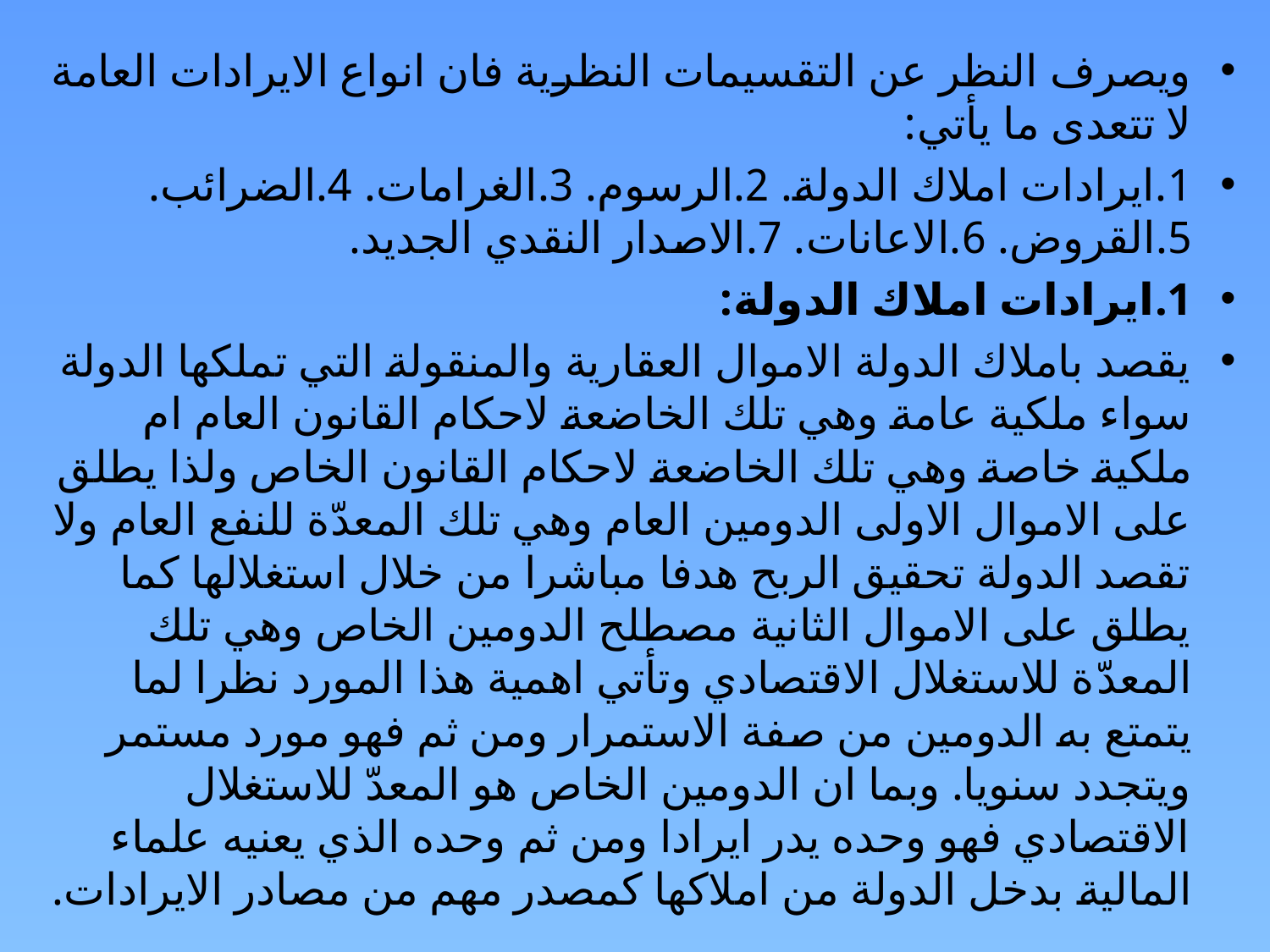

ويصرف النظر عن التقسيمات النظرية فان انواع الايرادات العامة لا تتعدى ما يأتي:
1.ايرادات املاك الدولة. 2.الرسوم. 3.الغرامات. 4.الضرائب. 5.القروض. 6.الاعانات. 7.الاصدار النقدي الجديد.
1.ايرادات املاك الدولة:
يقصد باملاك الدولة الاموال العقارية والمنقولة التي تملكها الدولة سواء ملكية عامة وهي تلك الخاضعة لاحكام القانون العام ام ملكية خاصة وهي تلك الخاضعة لاحكام القانون الخاص ولذا يطلق على الاموال الاولى الدومين العام وهي تلك المعدّة للنفع العام ولا تقصد الدولة تحقيق الربح هدفا مباشرا من خلال استغلالها كما يطلق على الاموال الثانية مصطلح الدومين الخاص وهي تلك المعدّة للاستغلال الاقتصادي وتأتي اهمية هذا المورد نظرا لما يتمتع به الدومين من صفة الاستمرار ومن ثم فهو مورد مستمر ويتجدد سنويا. وبما ان الدومين الخاص هو المعدّ للاستغلال الاقتصادي فهو وحده يدر ايرادا ومن ثم وحده الذي يعنيه علماء المالية بدخل الدولة من املاكها كمصدر مهم من مصادر الايرادات.